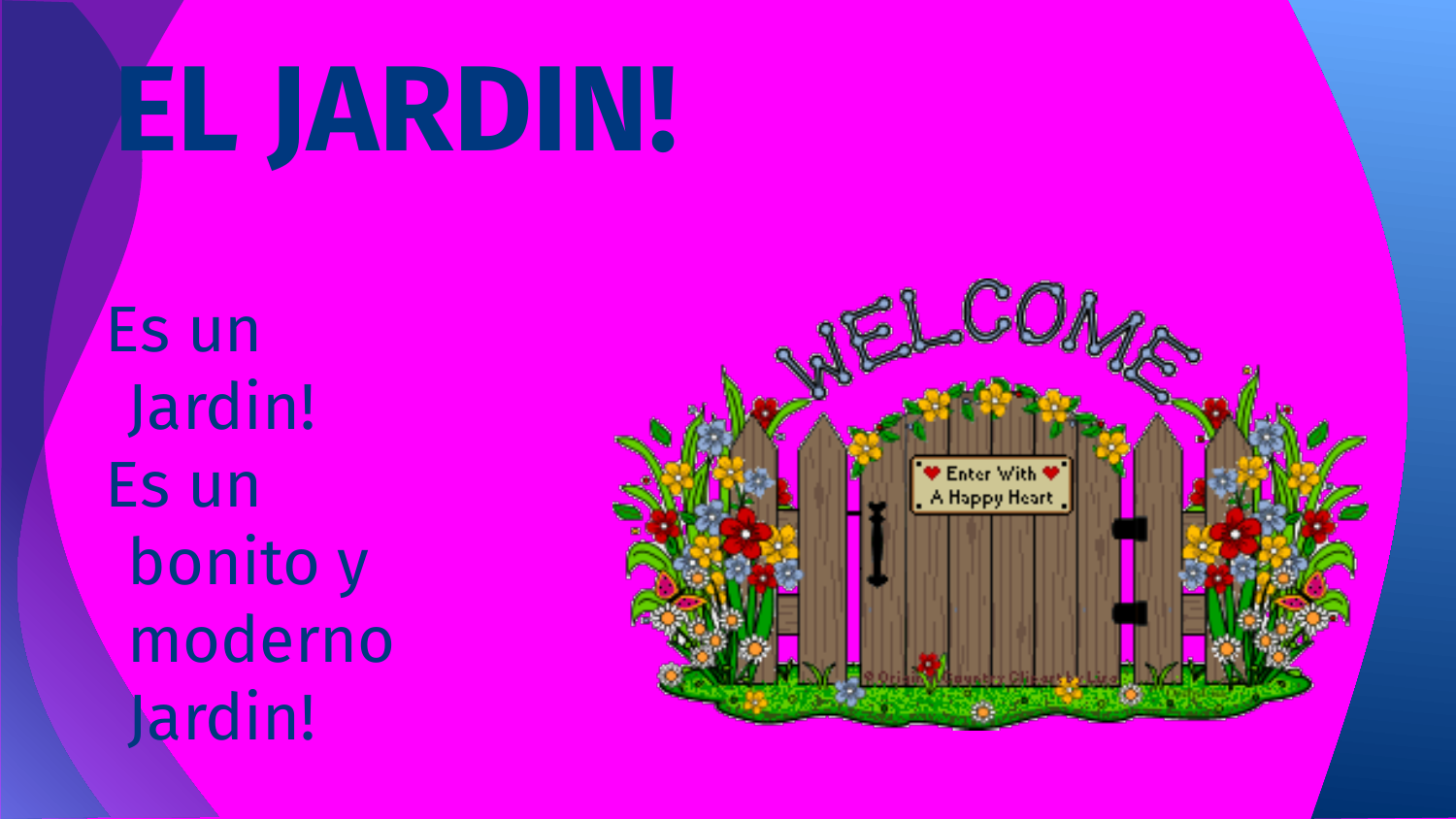

# EL JARDIN!
Es un Jardin!
Es un bonito y moderno Jardin!